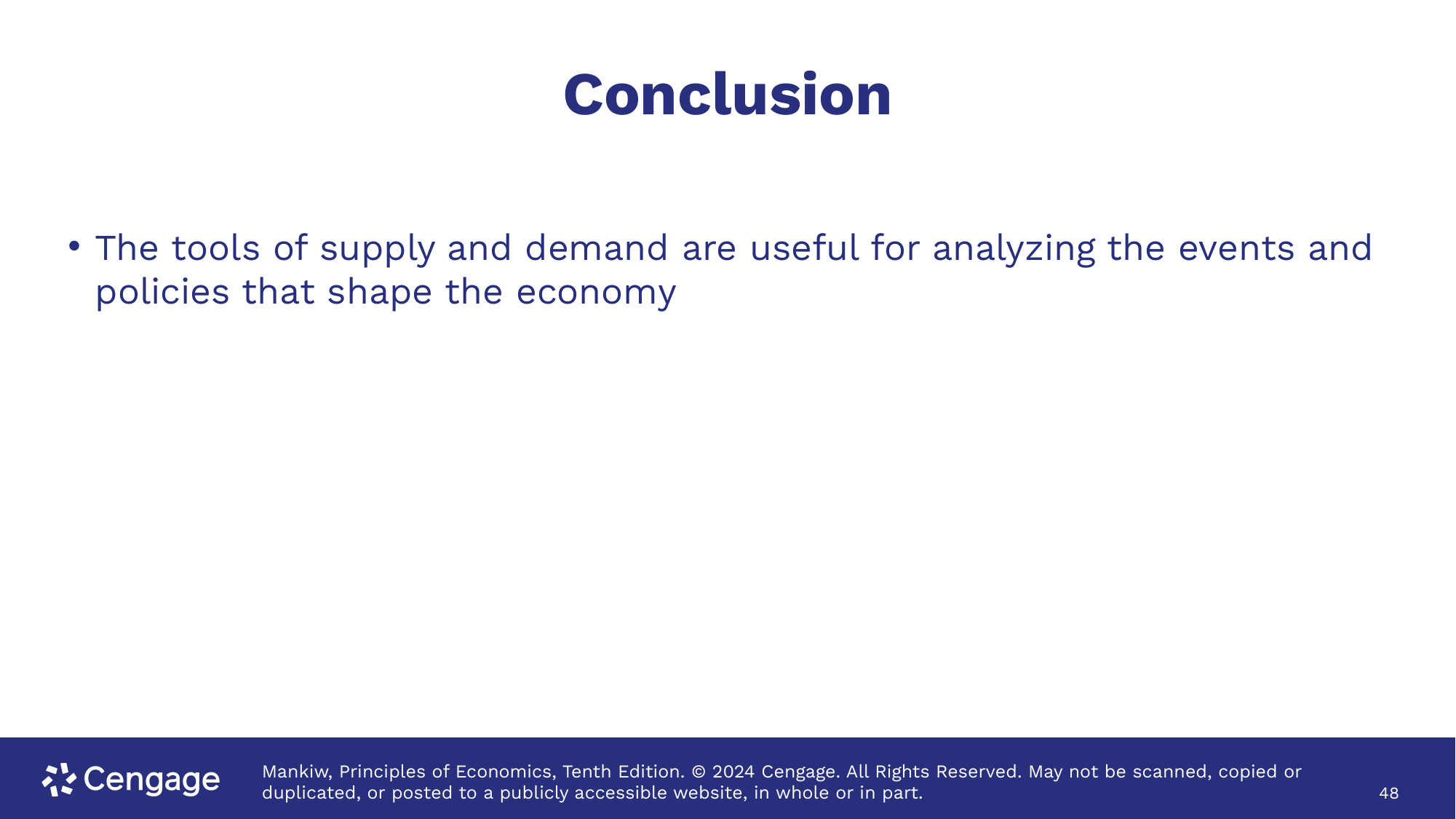

# Conclusion
The tools of supply and demand are useful for analyzing the events and policies that shape the economy